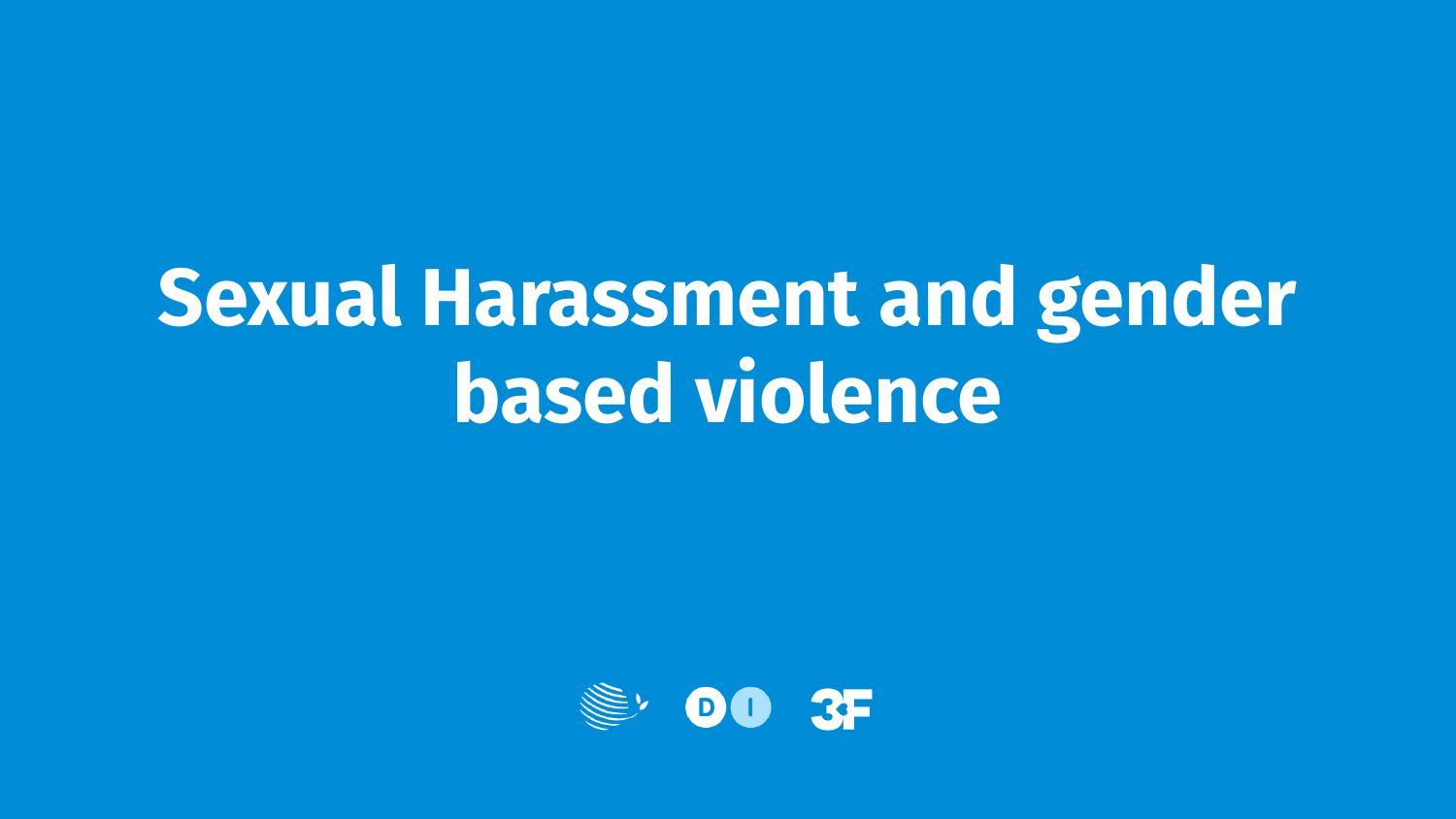

# Sexual Harassment and gender based violence